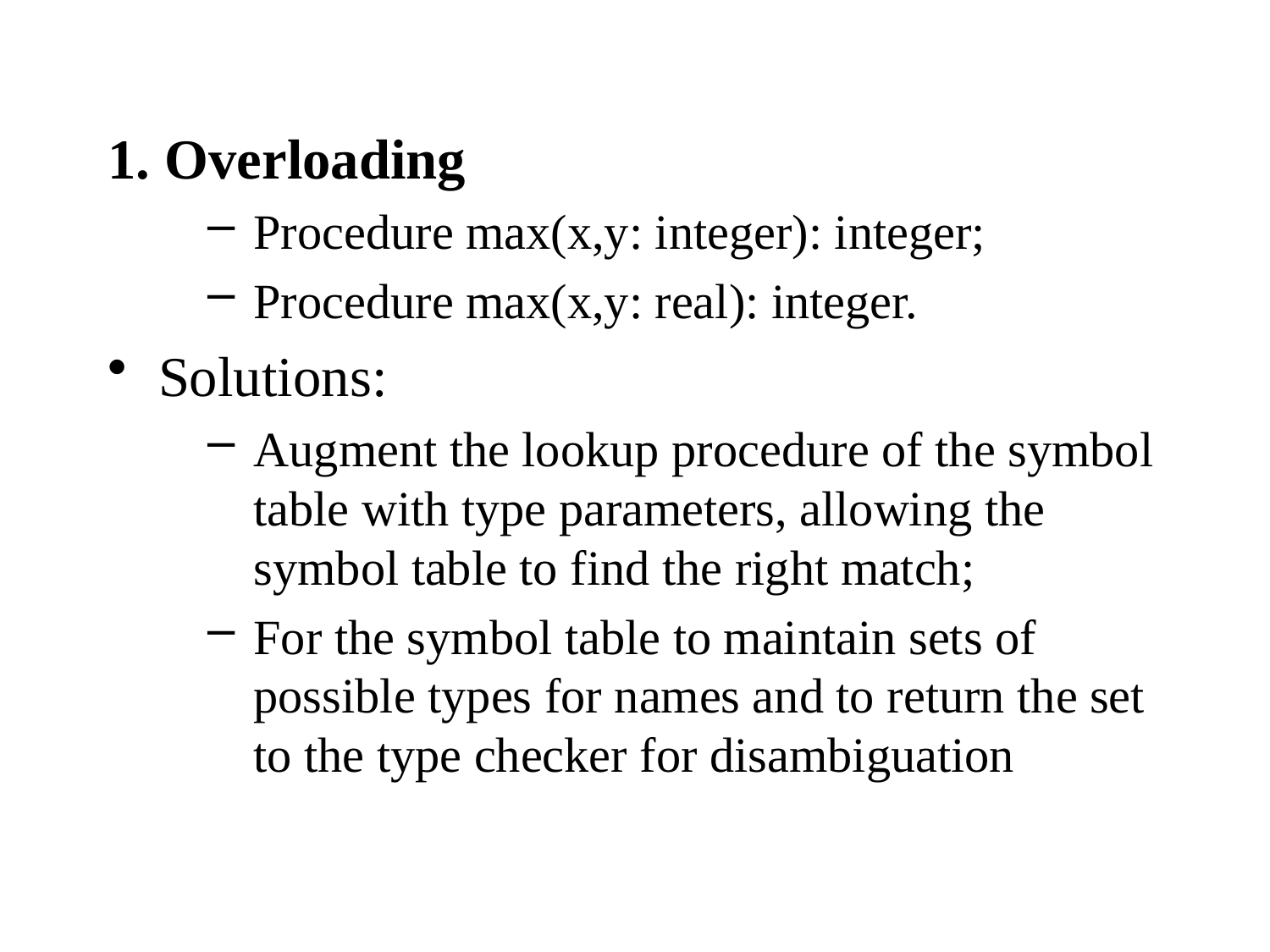

1. Overloading
Procedure max(x,y: integer): integer;
Procedure max(x,y: real): integer.
Solutions:
Augment the lookup procedure of the symbol table with type parameters, allowing the symbol table to find the right match;
For the symbol table to maintain sets of possible types for names and to return the set to the type checker for disambiguation